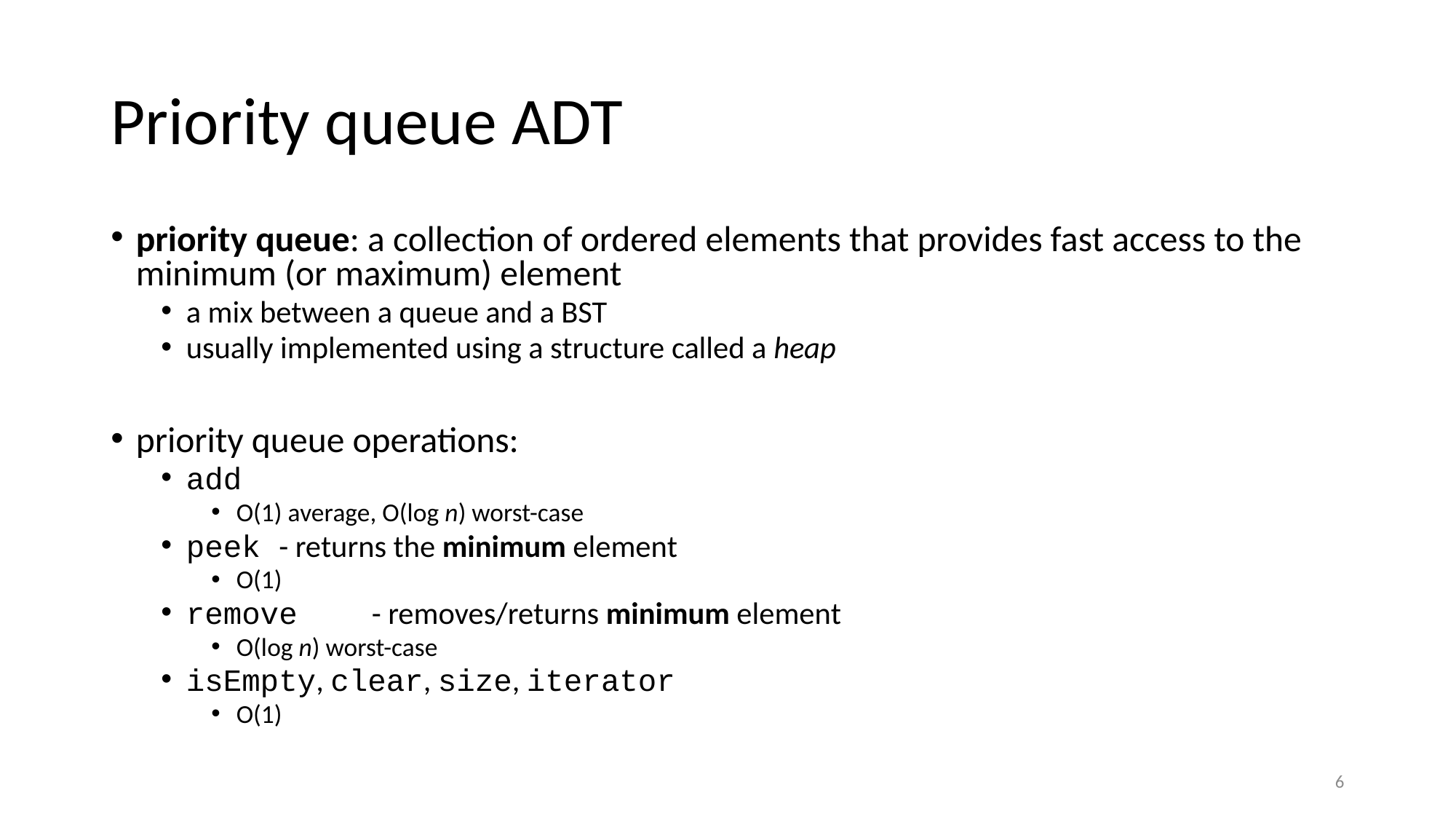

# Priority queue ADT
priority queue: a collection of ordered elements that provides fast access to the minimum (or maximum) element
a mix between a queue and a BST
usually implemented using a structure called a heap

priority queue operations:
add
O(1) average, O(log n) worst-case
peek 		- returns the minimum element
O(1)
remove 	- removes/returns minimum element
O(log n) worst-case
isEmpty, clear, size, iterator
O(1)
6